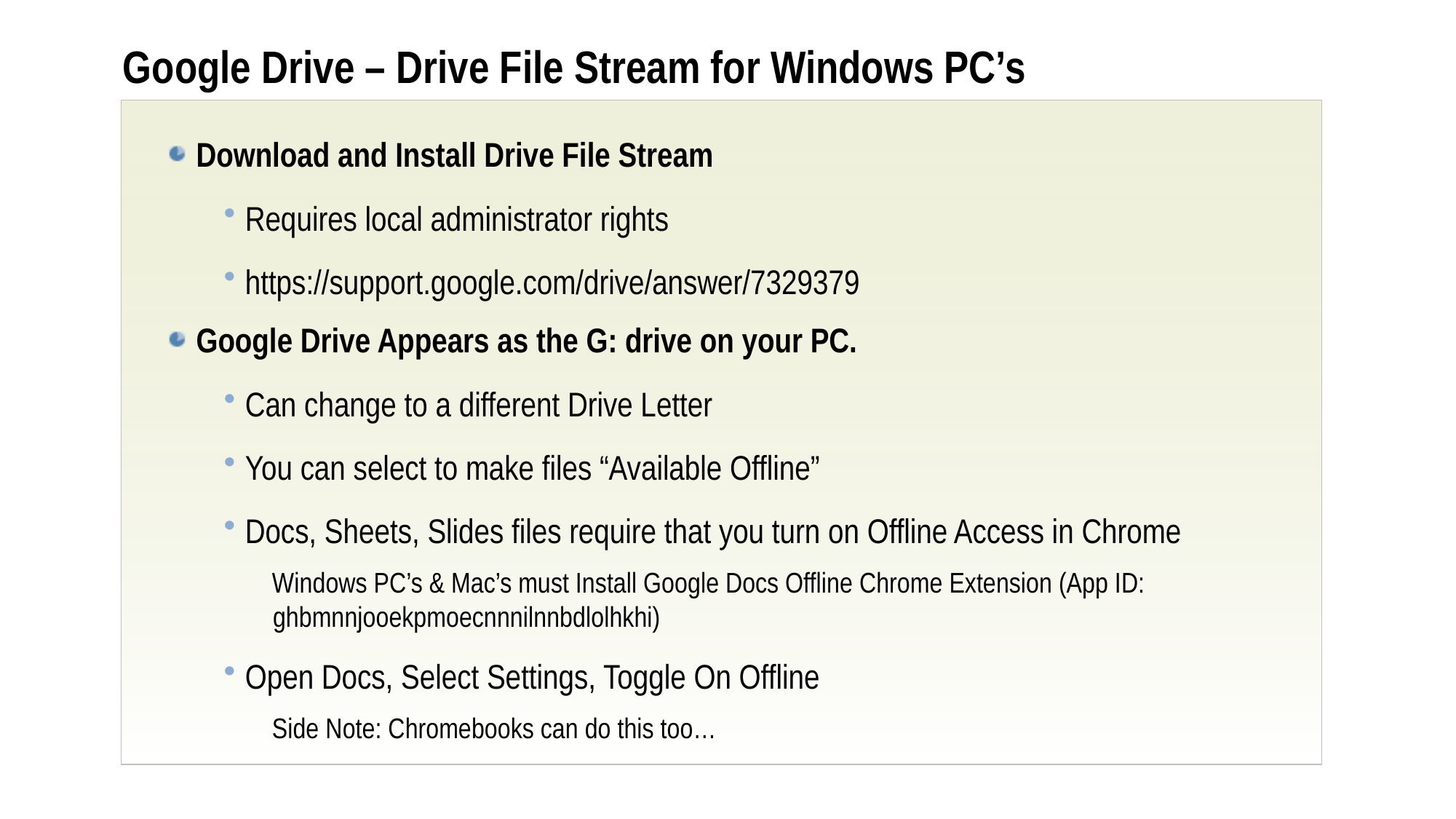

# Google Drive – Drive File Stream for Windows PC’s
Download and Install Drive File Stream
Requires local administrator rights
https://support.google.com/drive/answer/7329379
Google Drive Appears as the G: drive on your PC.
Can change to a different Drive Letter
You can select to make files “Available Offline”
Docs, Sheets, Slides files require that you turn on Offline Access in Chrome
Windows PC’s & Mac’s must Install Google Docs Offline Chrome Extension (App ID: ghbmnnjooekpmoecnnnilnnbdlolhkhi)
Open Docs, Select Settings, Toggle On Offline
Side Note: Chromebooks can do this too…